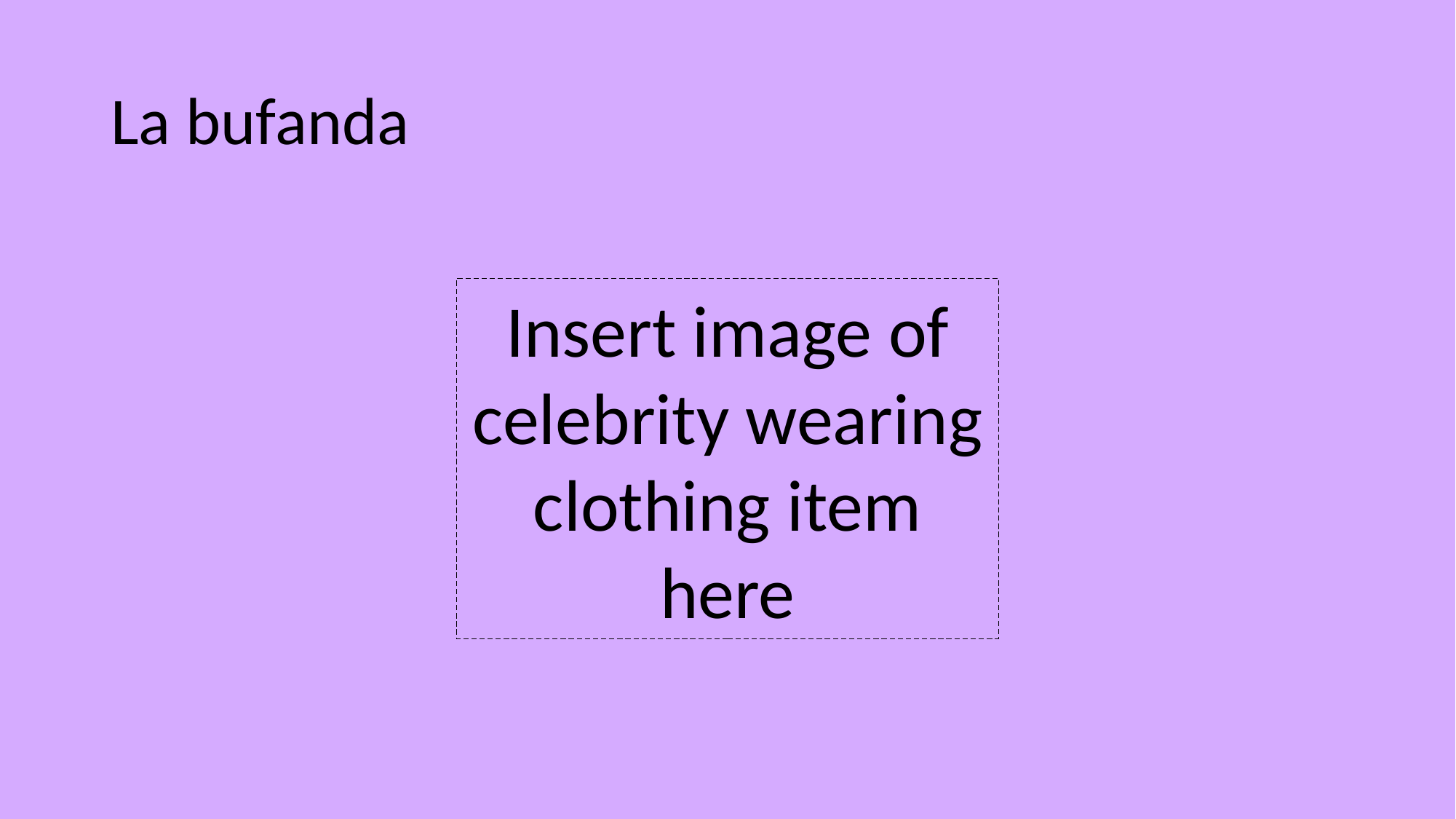

# La bufanda
Insert image of celebrity wearing clothing item here